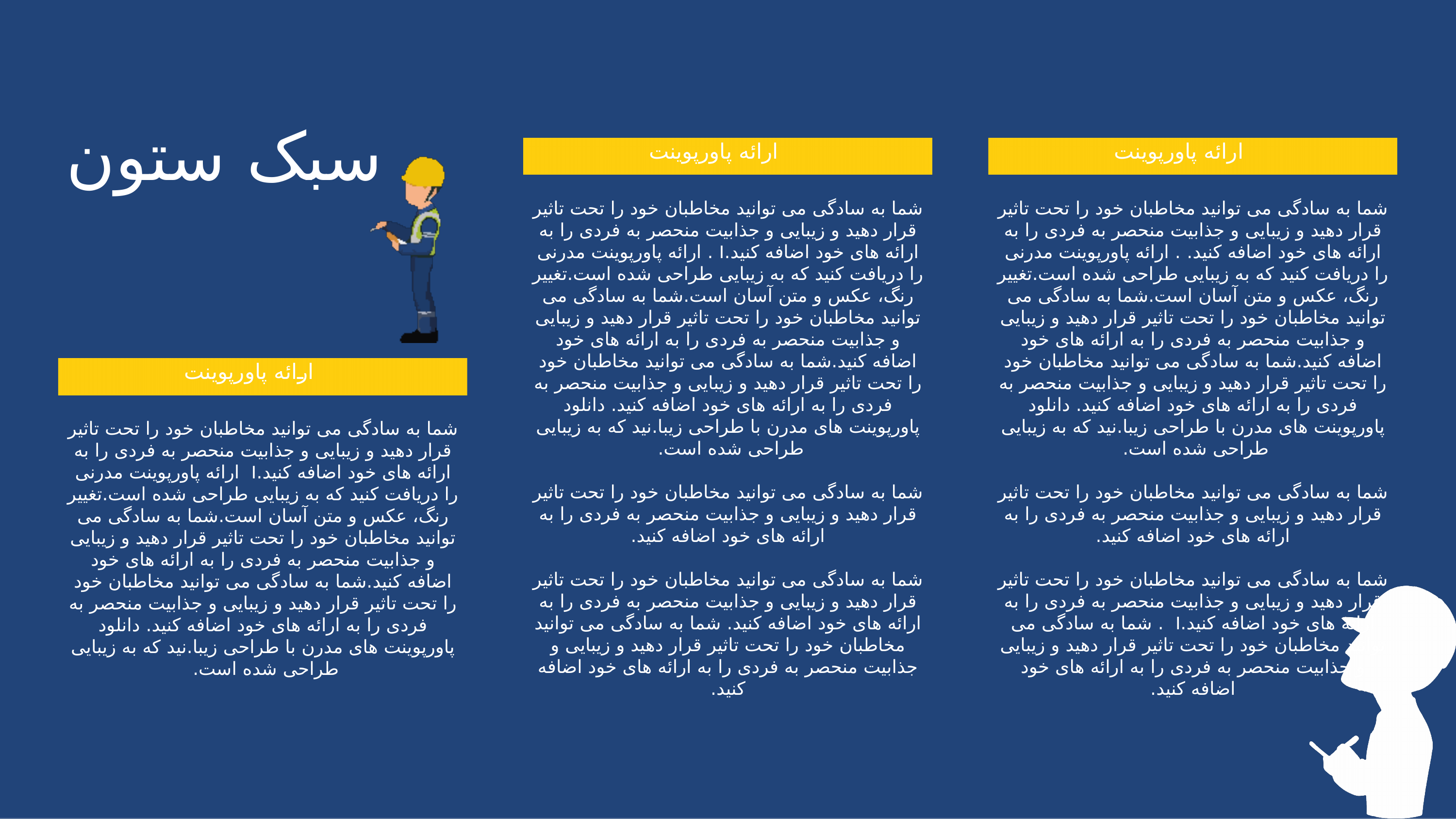

سبک ستون
ارائه پاورپوینت
ارائه پاورپوینت

شما به سادگی می توانید مخاطبان خود را تحت تاثیر قرار دهید و زیبایی و جذابیت منحصر به فردی را به ارائه های خود اضافه کنید.I . ارائه پاورپوینت مدرنی را دریافت کنید که به زیبایی طراحی شده است.تغییر رنگ، عکس و متن آسان است.شما به سادگی می توانید مخاطبان خود را تحت تاثیر قرار دهید و زیبایی و جذابیت منحصر به فردی را به ارائه های خود اضافه کنید.شما به سادگی می توانید مخاطبان خود را تحت تاثیر قرار دهید و زیبایی و جذابیت منحصر به فردی را به ارائه های خود اضافه کنید. دانلود پاورپوینت های مدرن با طراحی زیبا.نید که به زیبایی طراحی شده است.

شما به سادگی می توانید مخاطبان خود را تحت تاثیر قرار دهید و زیبایی و جذابیت منحصر به فردی را به ارائه های خود اضافه کنید.

شما به سادگی می توانید مخاطبان خود را تحت تاثیر قرار دهید و زیبایی و جذابیت منحصر به فردی را به ارائه های خود اضافه کنید. شما به سادگی می توانید مخاطبان خود را تحت تاثیر قرار دهید و زیبایی و جذابیت منحصر به فردی را به ارائه های خود اضافه کنید.
شما به سادگی می توانید مخاطبان خود را تحت تاثیر قرار دهید و زیبایی و جذابیت منحصر به فردی را به ارائه های خود اضافه کنید. . ارائه پاورپوینت مدرنی را دریافت کنید که به زیبایی طراحی شده است.تغییر رنگ، عکس و متن آسان است.شما به سادگی می توانید مخاطبان خود را تحت تاثیر قرار دهید و زیبایی و جذابیت منحصر به فردی را به ارائه های خود اضافه کنید.شما به سادگی می توانید مخاطبان خود را تحت تاثیر قرار دهید و زیبایی و جذابیت منحصر به فردی را به ارائه های خود اضافه کنید. دانلود پاورپوینت های مدرن با طراحی زیبا.نید که به زیبایی طراحی شده است.

شما به سادگی می توانید مخاطبان خود را تحت تاثیر قرار دهید و زیبایی و جذابیت منحصر به فردی را به ارائه های خود اضافه کنید.

شما به سادگی می توانید مخاطبان خود را تحت تاثیر قرار دهید و زیبایی و جذابیت منحصر به فردی را به ارائه های خود اضافه کنید.I  . شما به سادگی می توانید مخاطبان خود را تحت تاثیر قرار دهید و زیبایی و جذابیت منحصر به فردی را به ارائه های خود اضافه کنید.
ارائه پاورپوینت

شما به سادگی می توانید مخاطبان خود را تحت تاثیر قرار دهید و زیبایی و جذابیت منحصر به فردی را به ارائه های خود اضافه کنید.I  ارائه پاورپوینت مدرنی را دریافت کنید که به زیبایی طراحی شده است.تغییر رنگ، عکس و متن آسان است.شما به سادگی می توانید مخاطبان خود را تحت تاثیر قرار دهید و زیبایی و جذابیت منحصر به فردی را به ارائه های خود اضافه کنید.شما به سادگی می توانید مخاطبان خود را تحت تاثیر قرار دهید و زیبایی و جذابیت منحصر به فردی را به ارائه های خود اضافه کنید. دانلود پاورپوینت های مدرن با طراحی زیبا.نید که به زیبایی طراحی شده است.